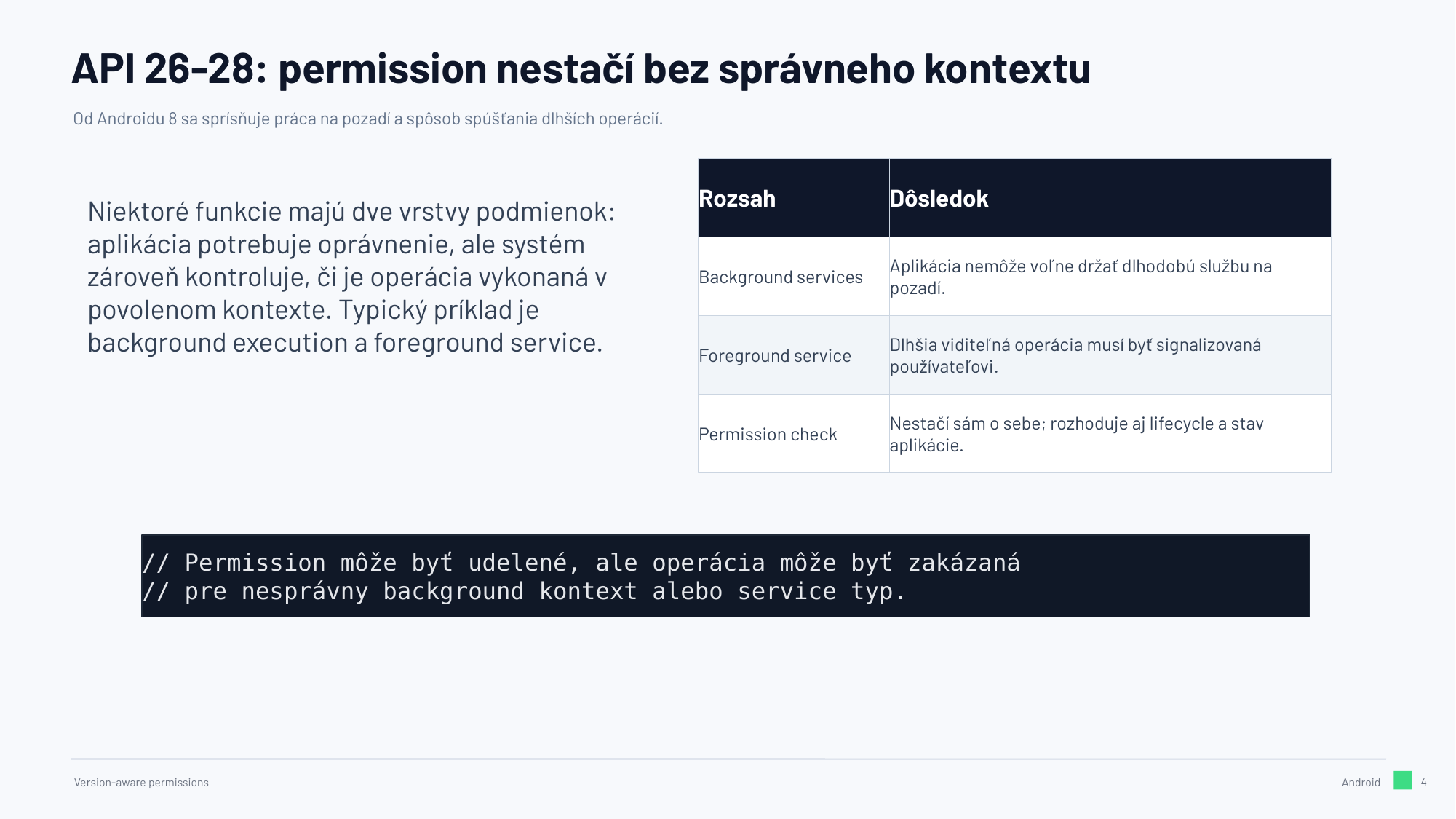

API 26-28: permission nestačí bez správneho kontextu
Od Androidu 8 sa sprísňuje práca na pozadí a spôsob spúšťania dlhších operácií.
Niektoré funkcie majú dve vrstvy podmienok: aplikácia potrebuje oprávnenie, ale systém zároveň kontroluje, či je operácia vykonaná v povolenom kontexte. Typický príklad je background execution a foreground service.
Rozsah
Dôsledok
Background services
Aplikácia nemôže voľne držať dlhodobú službu na pozadí.
Foreground service
Dlhšia viditeľná operácia musí byť signalizovaná používateľovi.
Permission check
Nestačí sám o sebe; rozhoduje aj lifecycle a stav aplikácie.
// Permission môže byť udelené, ale operácia môže byť zakázaná
// pre nesprávny background kontext alebo service typ.
4